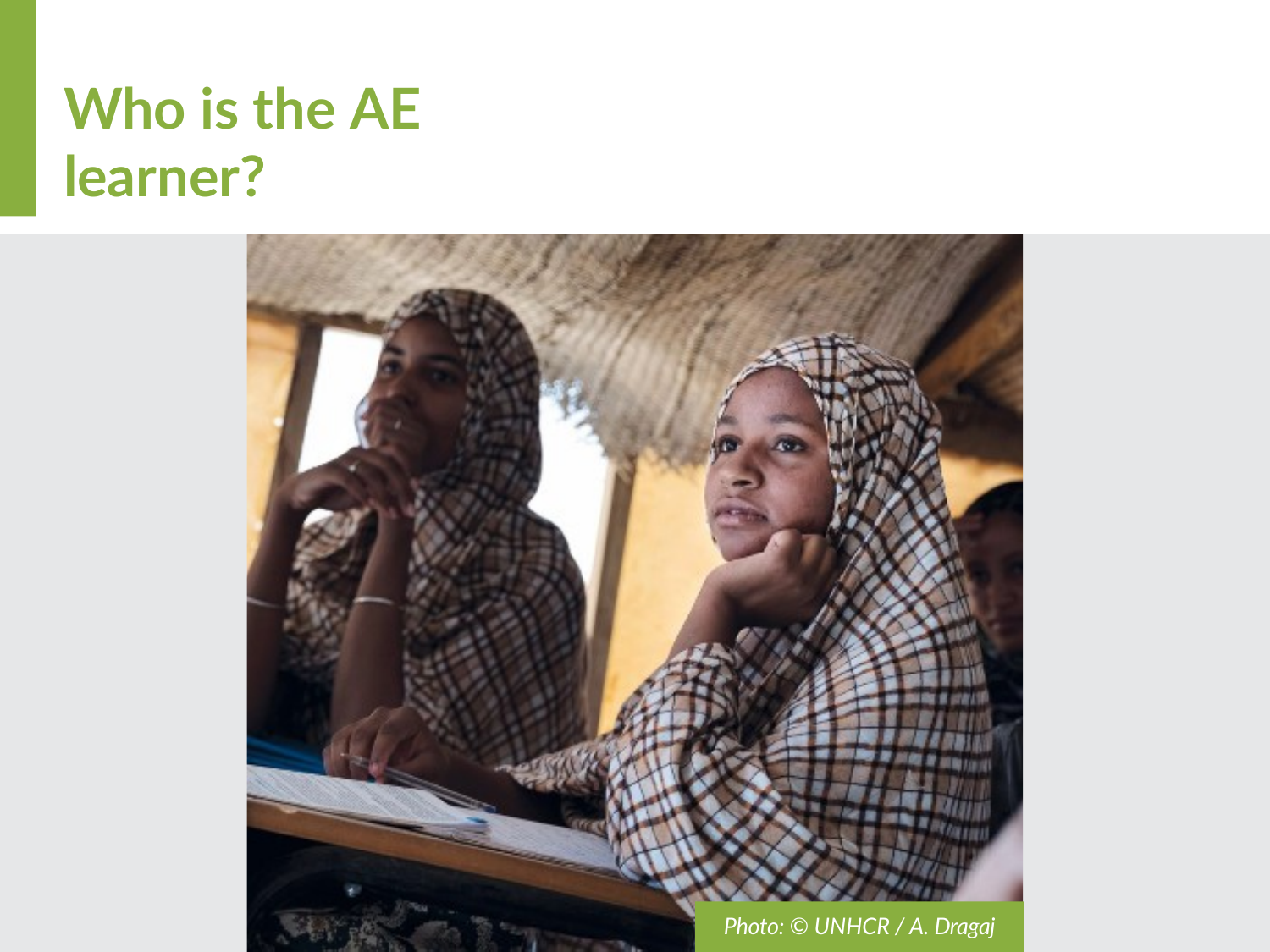

# Who is the AE learner?

Photo: © UNHCR / A. Dragaj